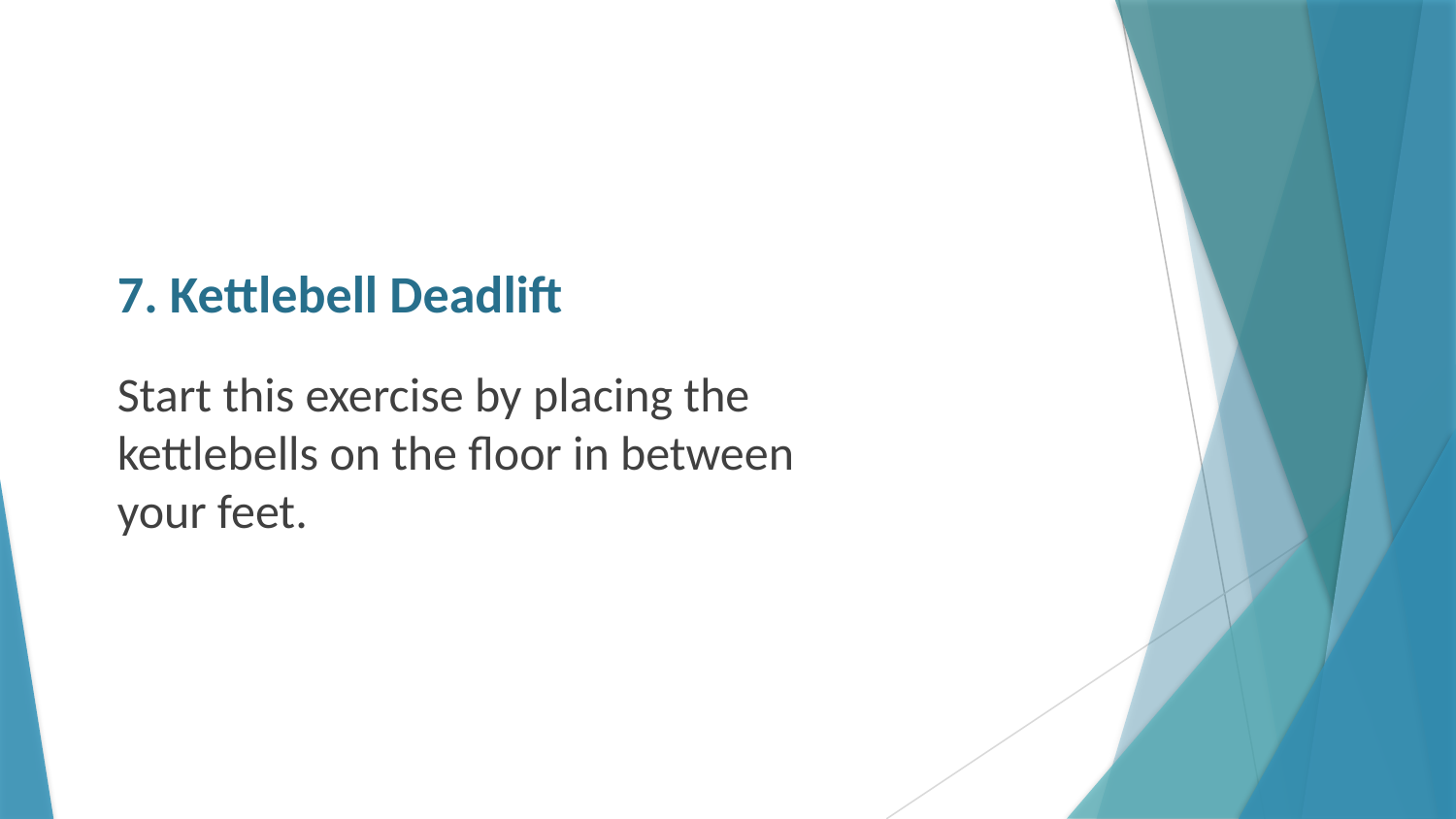

# 7. Kettlebell Deadlift
Start this exercise by placing the kettlebells on the floor in between your feet.